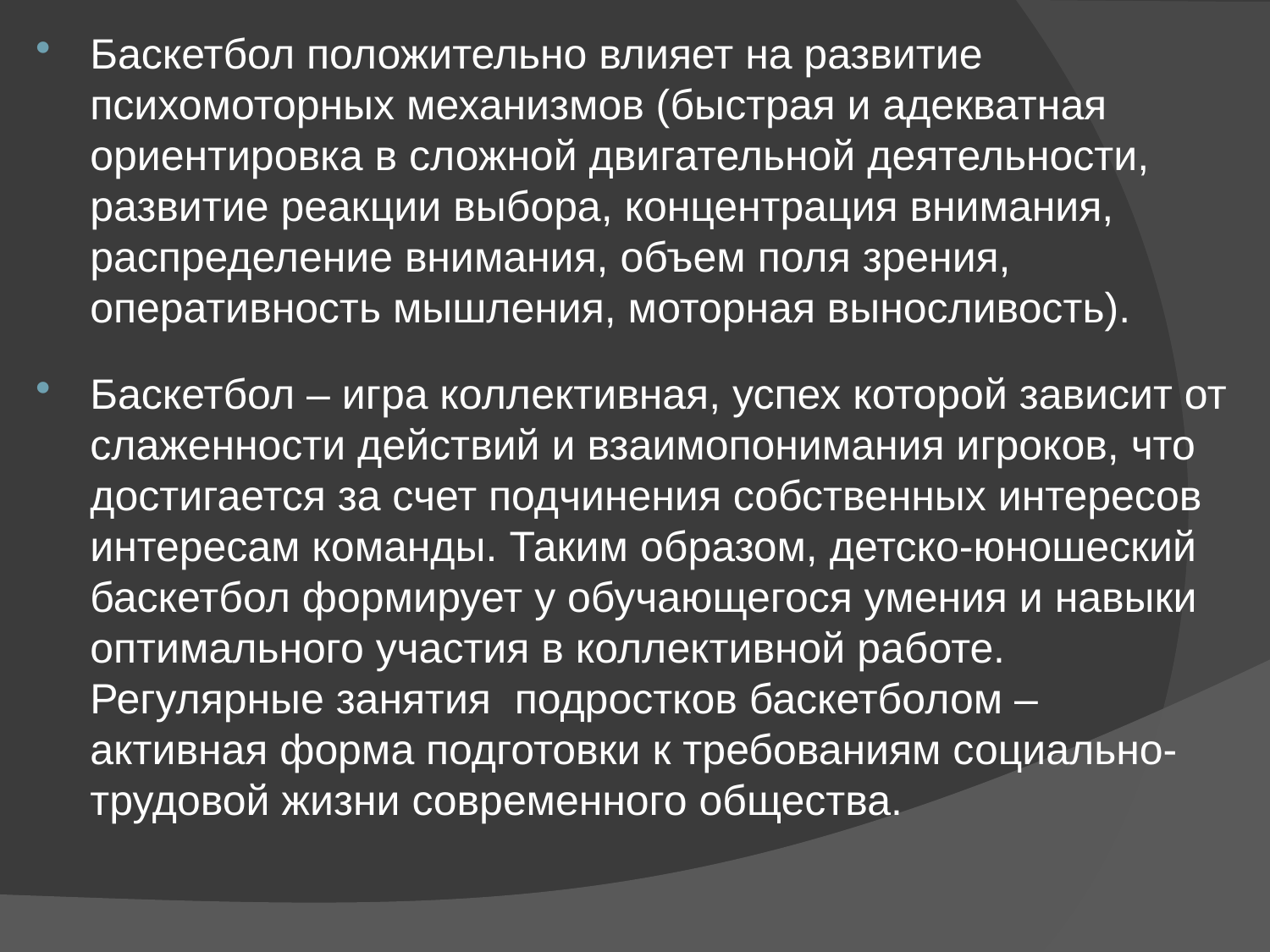

Баскетбол положительно влияет на развитие психомоторных механизмов (быстрая и адекватная ориентировка в сложной двигательной деятельности, развитие реакции выбора, концентрация внимания, распределение внимания, объем поля зрения, оперативность мышления, моторная выносливость).
Баскетбол – игра коллективная, успех которой зависит от слаженности действий и взаимопонимания игроков, что достигается за счет подчинения собственных интересов интересам команды. Таким образом, детско-юношеский баскетбол формирует у обучающегося умения и навыки оптимального участия в коллективной работе. Регулярные занятия  подростков баскетболом – активная форма подготовки к требованиям социально-трудовой жизни современного общества.